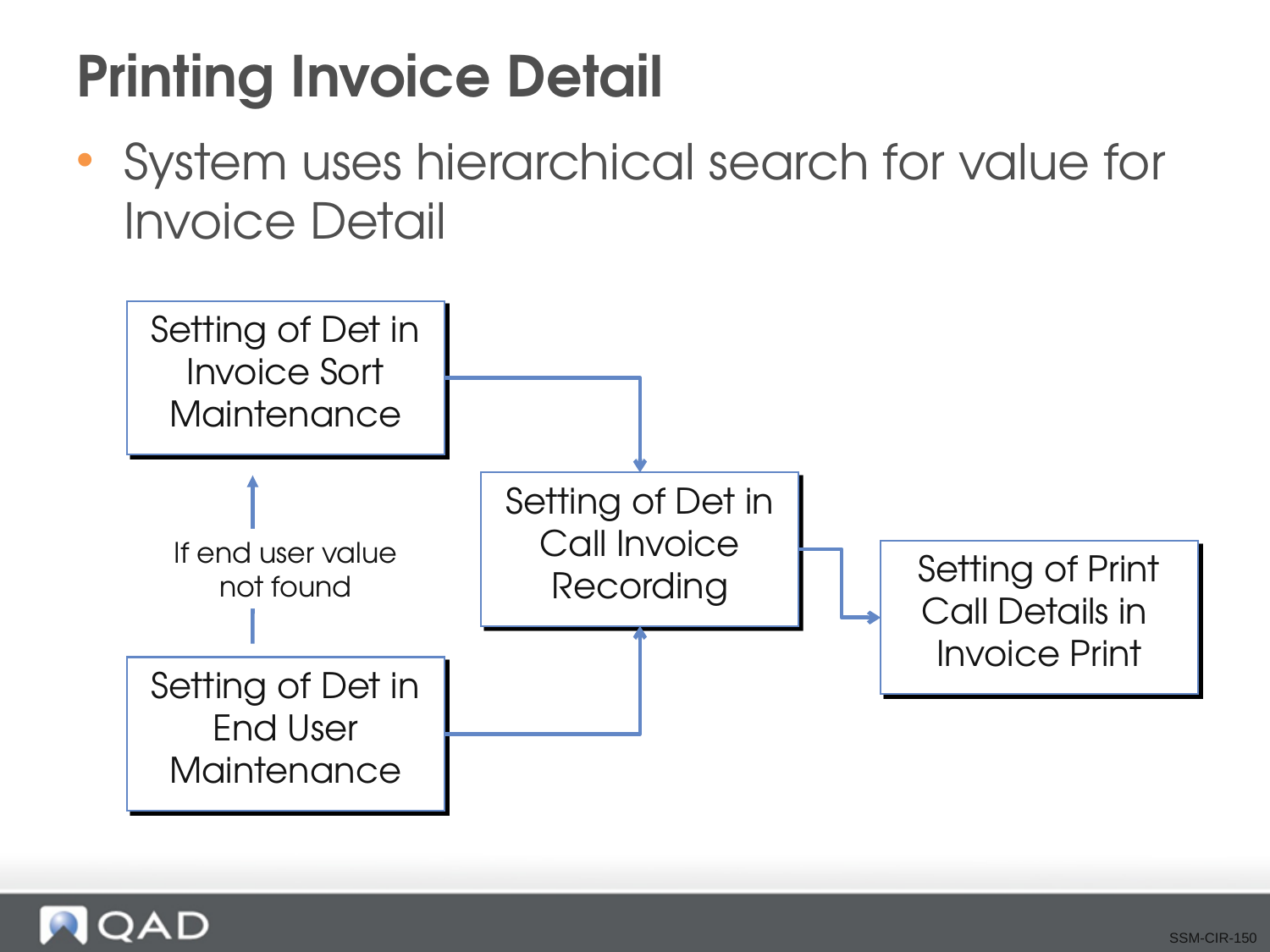

# Printing Invoice Detail
System uses hierarchical search for value for Invoice Detail

Setting of Det in Invoice Sort
Maintenance
Setting of Det in
Call Invoice Recording

If end user value
not found
Setting of Print Call Details in
Invoice Print
Setting of Det in End User
Maintenance
SSM-CIR-150